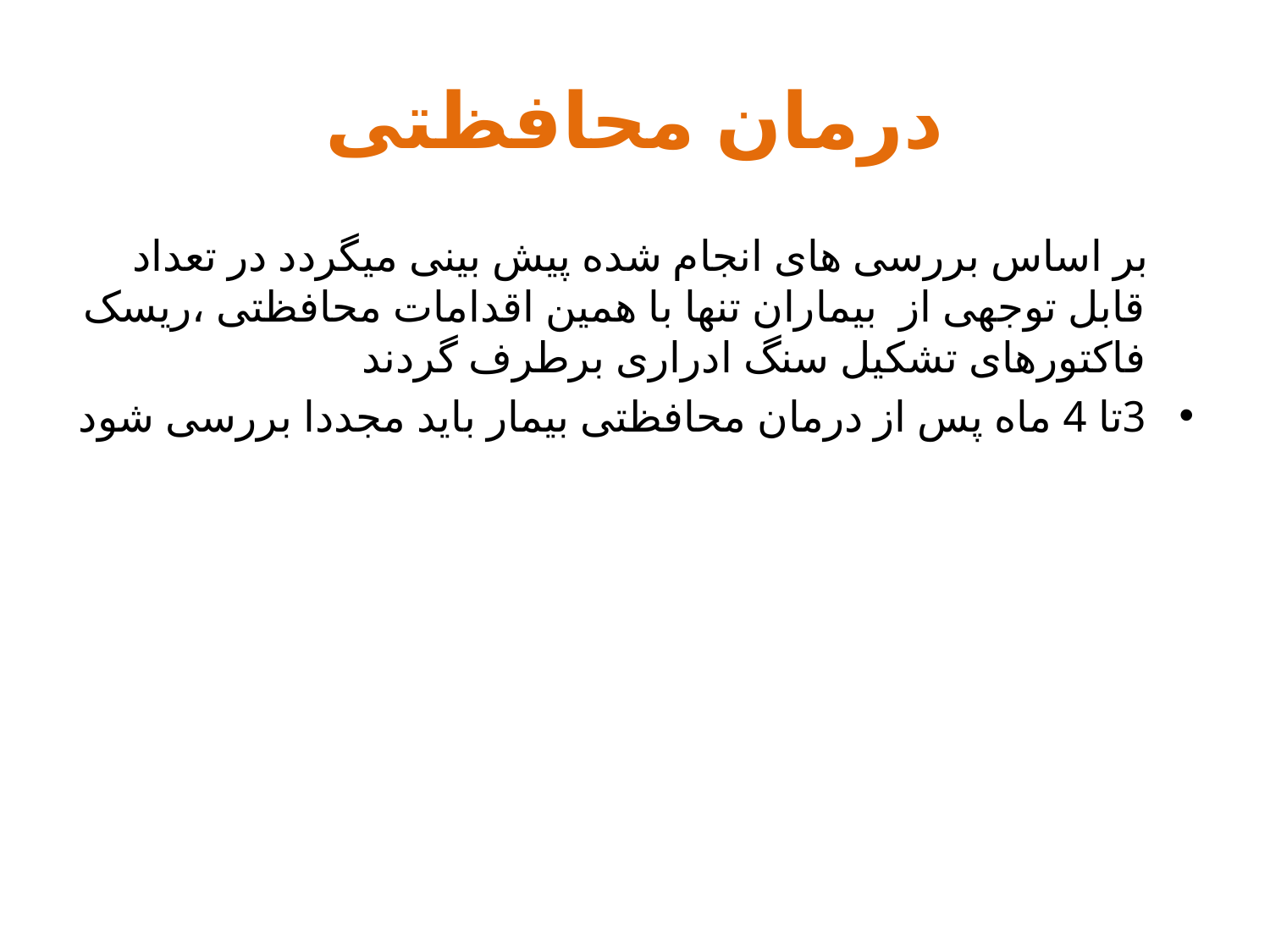

# درمان محافظتی
    بر اساس بررسی های انجام شده پیش بینی میگردد در تعداد قابل توجهی از  بیماران تنها با همین اقدامات محافظتی ،ریسک فاکتورهای تشکیل سنگ ادراری برطرف گردند
3تا 4 ماه پس از درمان محافظتی بیمار باید مجددا بررسی شود